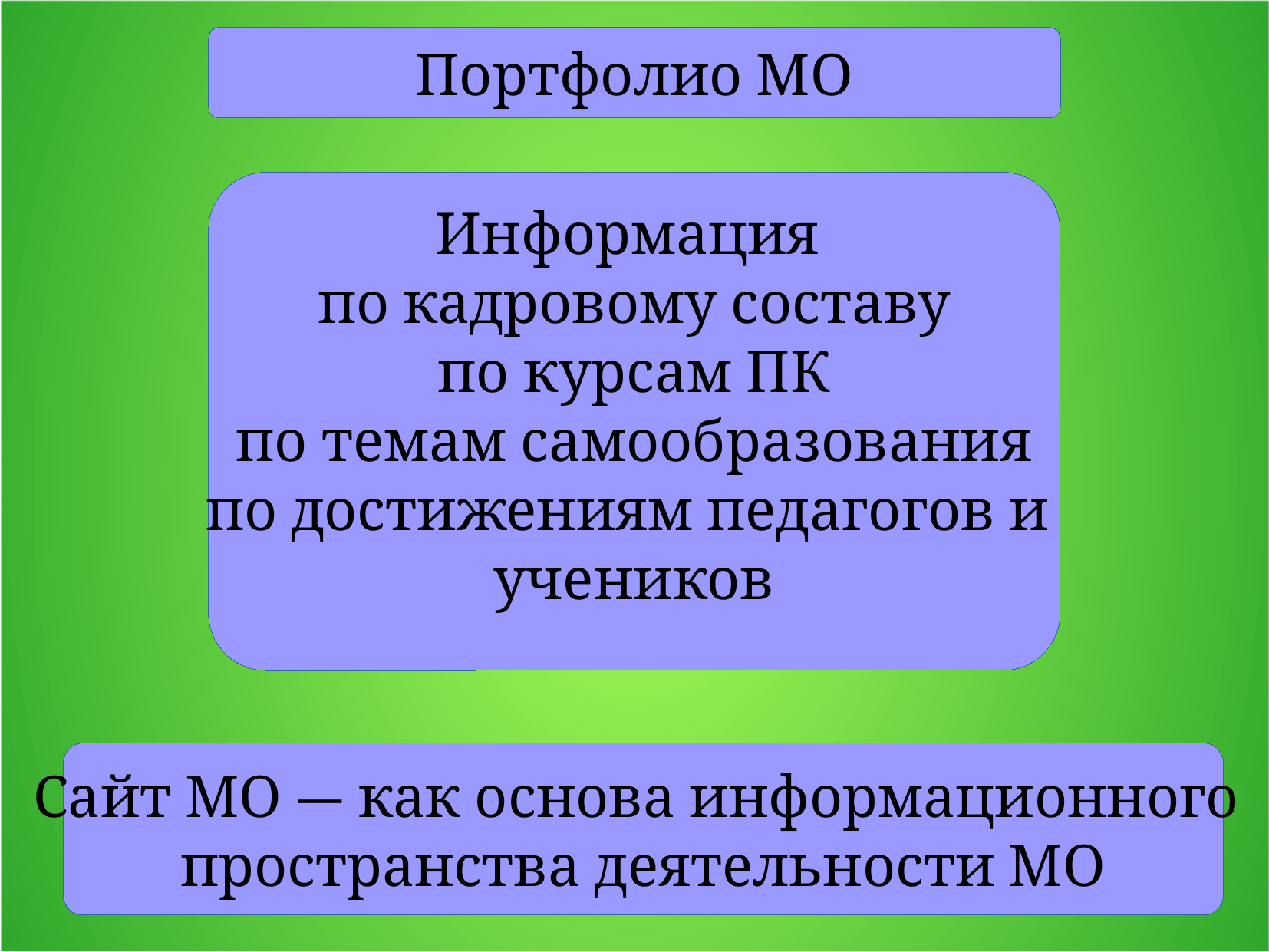

Портфолио МО
Информация
по кадровому составу
по курсам ПК
по темам самообразования
по достижениям педагогов и
учеников

Сайт МО — как основа информационного
пространства деятельности МО